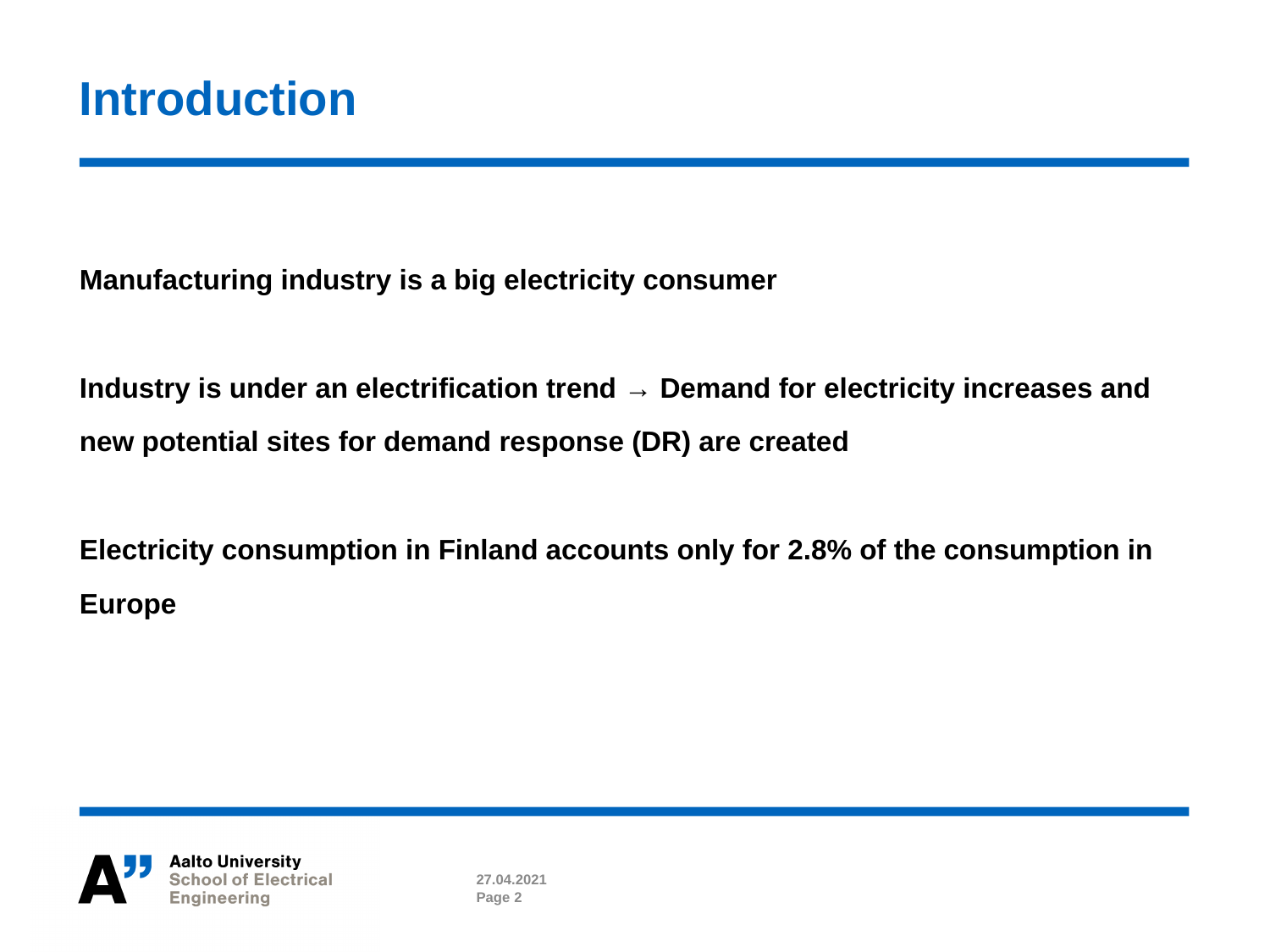

# Introduction

Manufacturing industry is a big electricity consumer

Industry is under an electrification trend → Demand for electricity increases and new potential sites for demand response (DR) are created

Electricity consumption in Finland accounts only for 2.8% of the consumption in Europe

27.04.2021

Page 2